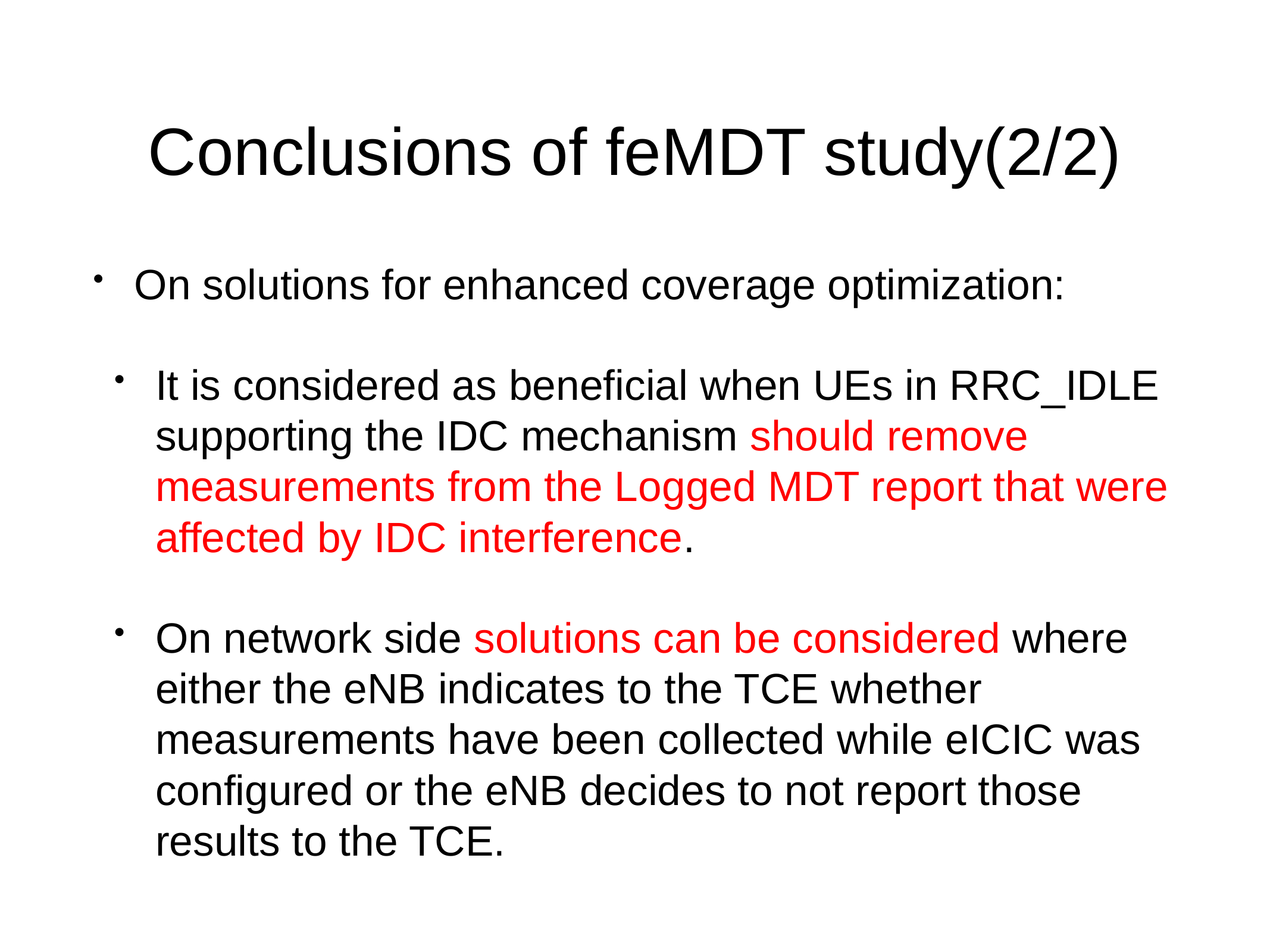

# Conclusions of feMDT study(2/2)
On solutions for enhanced coverage optimization:
It is considered as beneficial when UEs in RRC_IDLE supporting the IDC mechanism should remove measurements from the Logged MDT report that were affected by IDC interference.
On network side solutions can be considered where either the eNB indicates to the TCE whether measurements have been collected while eICIC was configured or the eNB decides to not report those results to the TCE.